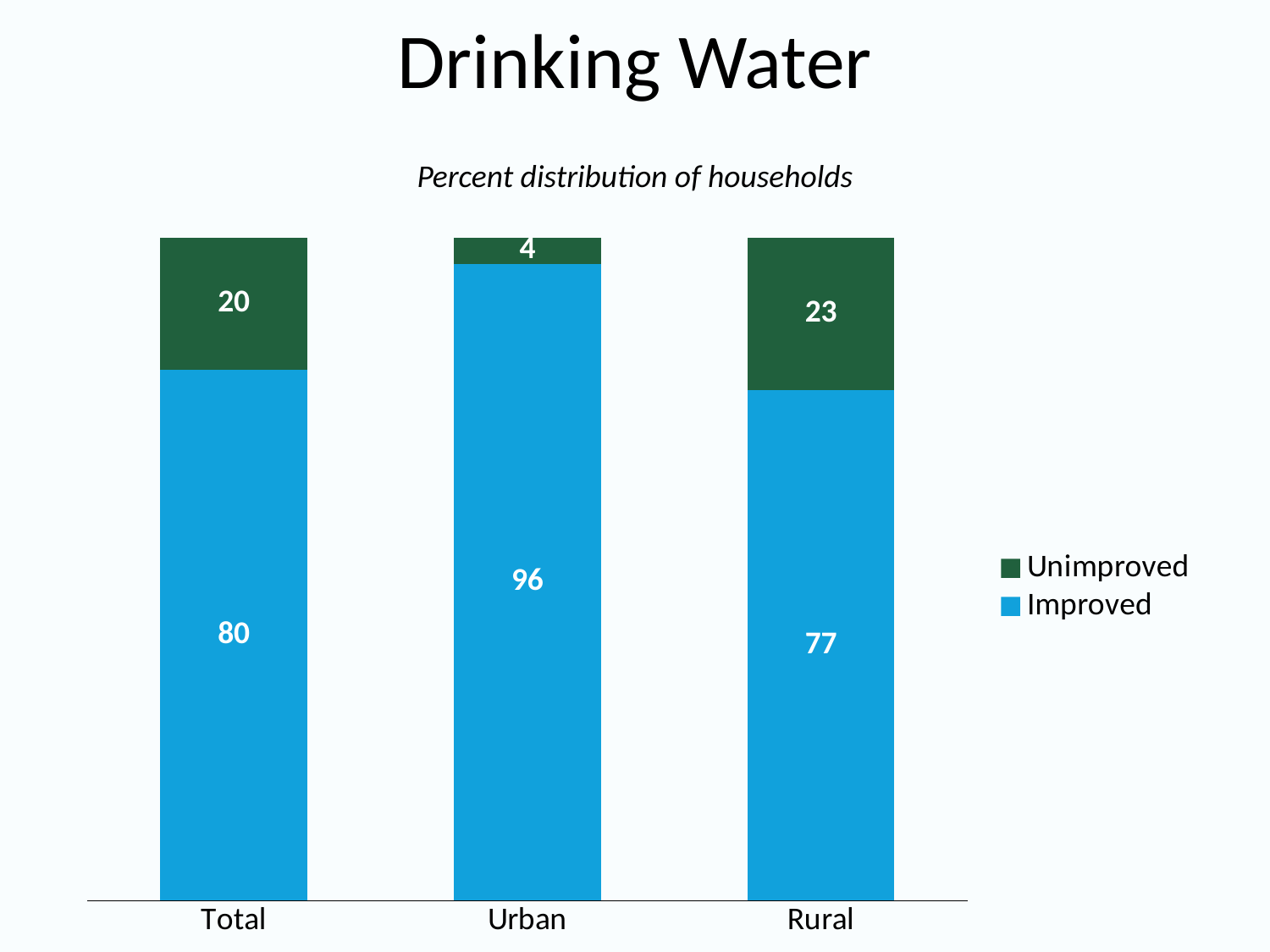

# Drinking Water
Percent distribution of households

### Chart

| Category | Improved | Unimproved |
|---|---|---|
| Total | 80.0 | 20.0 |
| Urban | 96.0 | 4.0 |
| Rural | 77.0 | 23.0 |